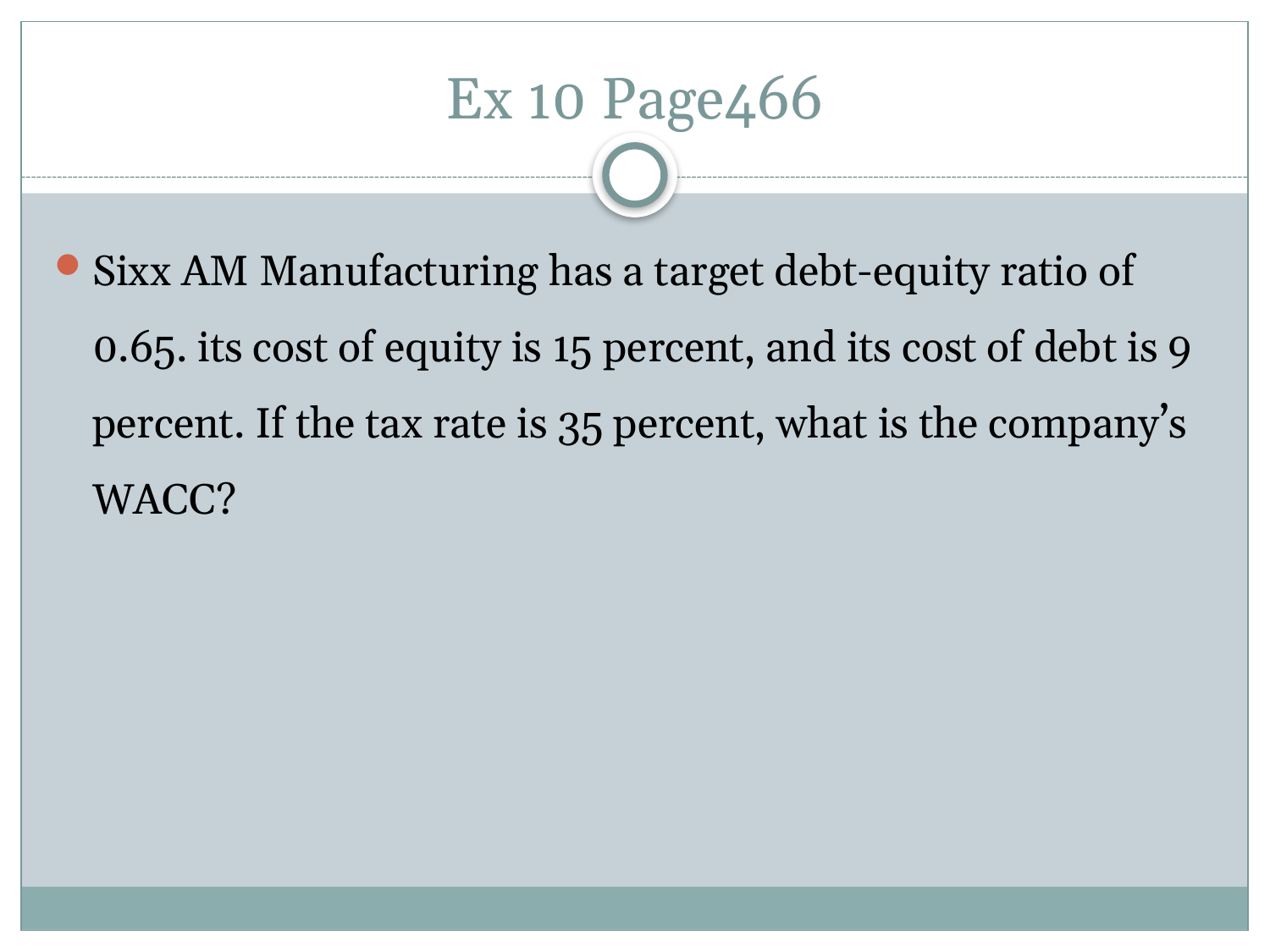

# Ex 10 Page466
Sixx AM Manufacturing has a target debt-equity ratio of 0.65. its cost of equity is 15 percent, and its cost of debt is 9 percent. If the tax rate is 35 percent, what is the company’s WACC?